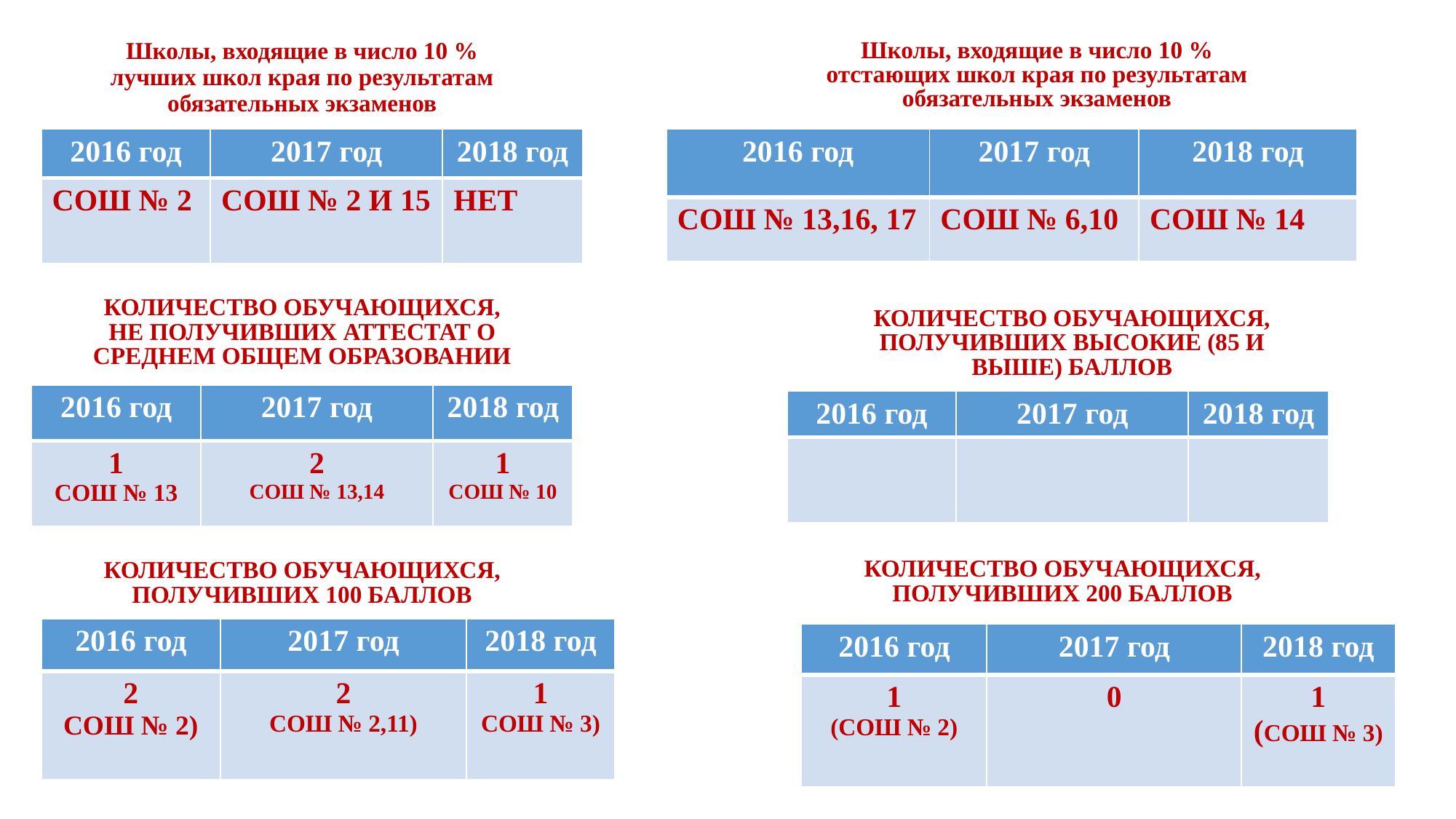

Школы, входящие в число 10 % отстающих школ края по результатам обязательных экзаменов
# Школы, входящие в число 10 % лучших школ края по результатам обязательных экзаменов
| 2016 год | 2017 год | 2018 год |
| --- | --- | --- |
| СОШ № 2 | СОШ № 2 И 15 | НЕТ |
| 2016 год | 2017 год | 2018 год |
| --- | --- | --- |
| СОШ № 13,16, 17 | СОШ № 6,10 | СОШ № 14 |
КОЛИЧЕСТВО ОБУЧАЮЩИХСЯ, НЕ ПОЛУЧИВШИХ АТТЕСТАТ О СРЕДНЕМ ОБЩЕМ ОБРАЗОВАНИИ
КОЛИЧЕСТВО ОБУЧАЮЩИХСЯ, ПОЛУЧИВШИХ ВЫСОКИЕ (85 И ВЫШЕ) БАЛЛОВ
| 2016 год | 2017 год | 2018 год |
| --- | --- | --- |
| 1 СОШ № 13 | 2 СОШ № 13,14 | 1 СОШ № 10 |
| 2016 год | 2017 год | 2018 год |
| --- | --- | --- |
|  |  |  |
КОЛИЧЕСТВО ОБУЧАЮЩИХСЯ, ПОЛУЧИВШИХ 200 БАЛЛОВ
КОЛИЧЕСТВО ОБУЧАЮЩИХСЯ, ПОЛУЧИВШИХ 100 БАЛЛОВ
| 2016 год | 2017 год | 2018 год |
| --- | --- | --- |
| 2 СОШ № 2) | 2 СОШ № 2,11) | 1 СОШ № 3) |
| 2016 год | 2017 год | 2018 год |
| --- | --- | --- |
| 1 (СОШ № 2) | 0 | 1 (СОШ № 3) |